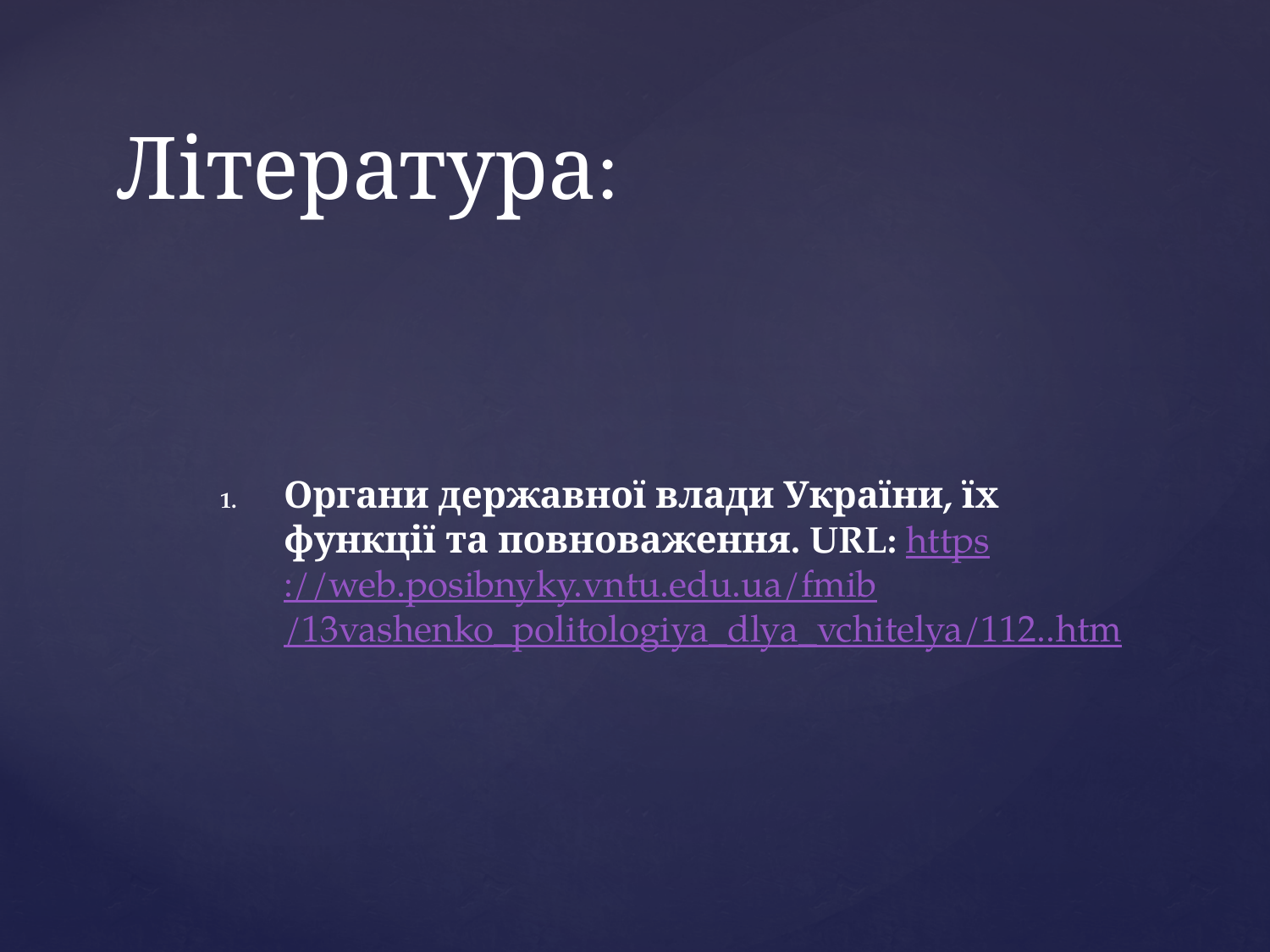

# Література:
Органи державної влади України, їх функції та повноваження. URL: https://web.posibnyky.vntu.edu.ua/fmib/13vashenko_politologiya_dlya_vchitelya/112..htm